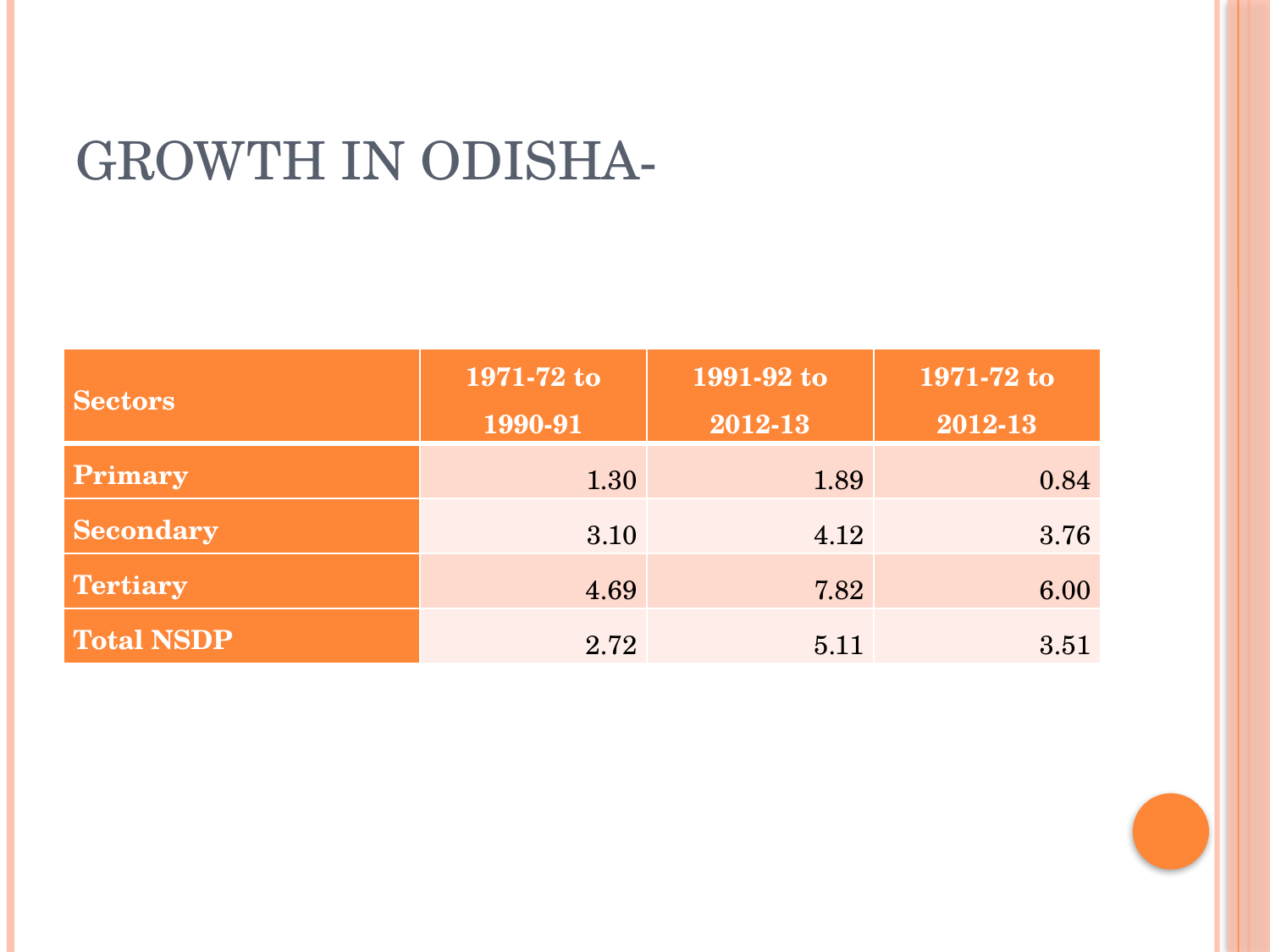

# Growth in Odisha-
| Sectors | 1971-72 to 1990-91 | 1991-92 to 2012-13 | 1971-72 to 2012-13 |
| --- | --- | --- | --- |
| Primary | 1.30 | 1.89 | 0.84 |
| Secondary | 3.10 | 4.12 | 3.76 |
| Tertiary | 4.69 | 7.82 | 6.00 |
| Total NSDP | 2.72 | 5.11 | 3.51 |